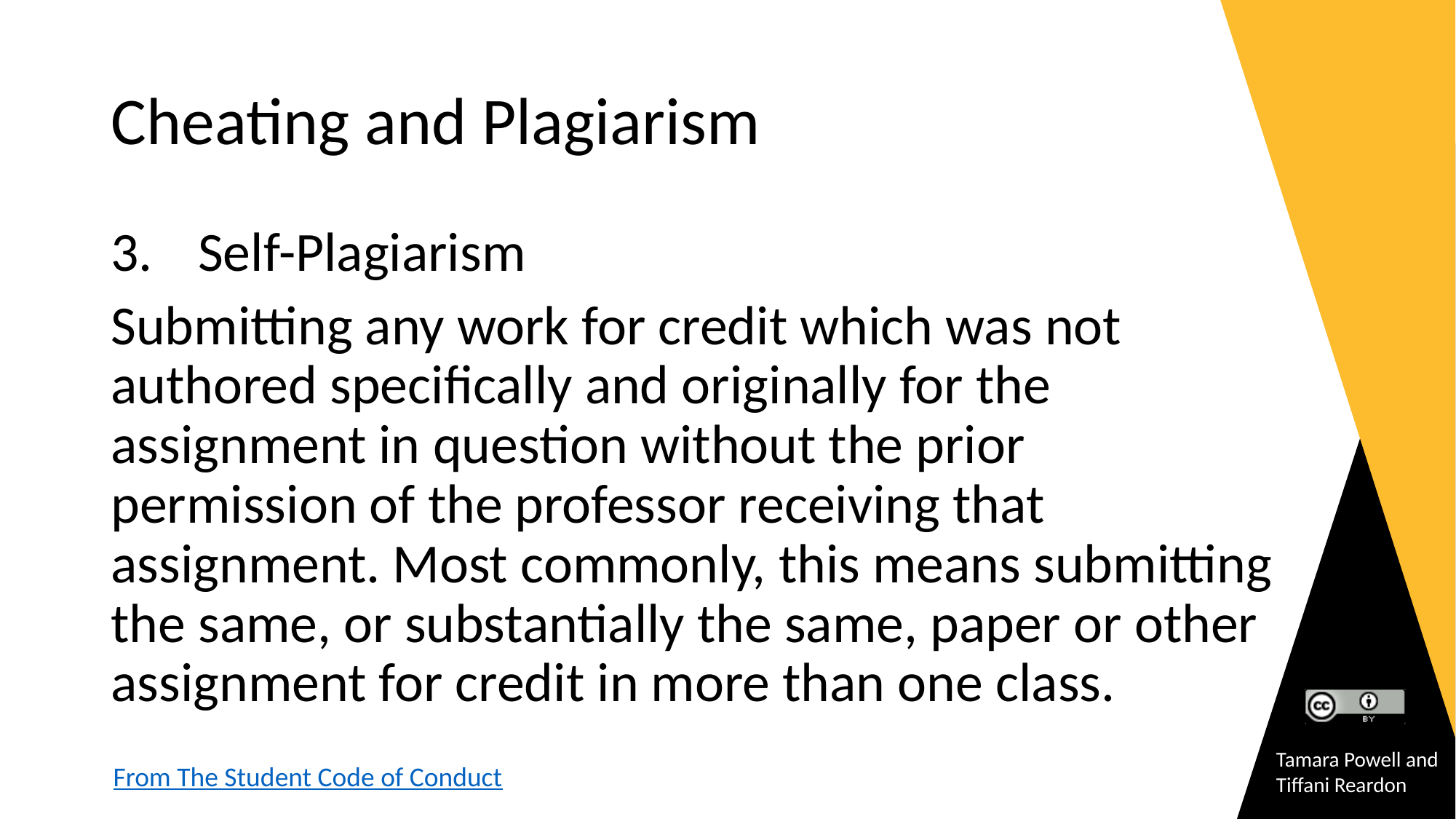

# Cheating and Plagiarism
Self-Plagiarism
Submitting any work for credit which was not authored specifically and originally for the assignment in question without the prior permission of the professor receiving that assignment. Most commonly, this means submitting the same, or substantially the same, paper or other assignment for credit in more than one class.
From The Student Code of Conduct